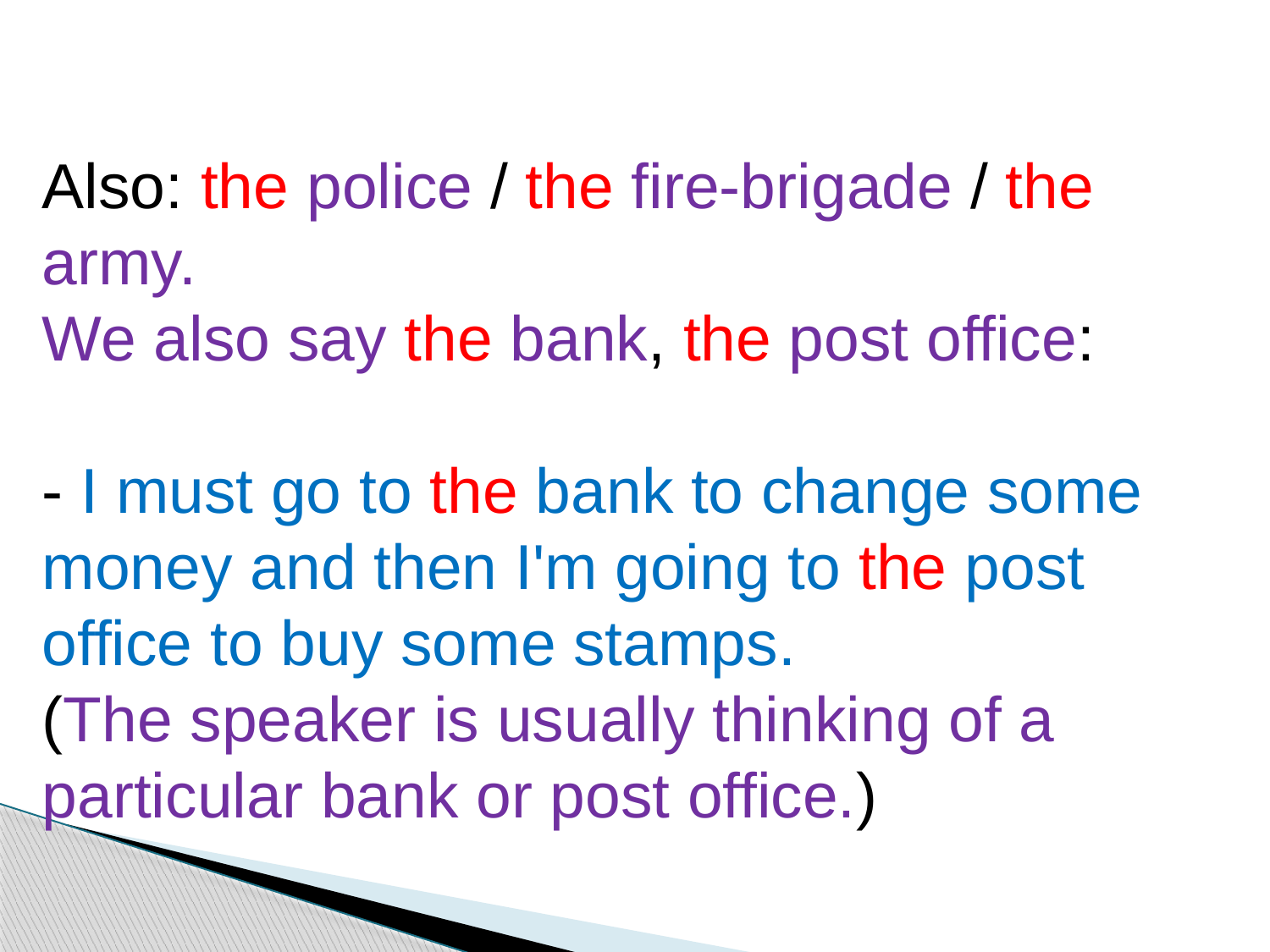

Also: the police / the fire-brigade / the army.
We also say the bank, the post office:

- I must go to the bank to change some money and then I'm going to the post office to buy some stamps.
(The speaker is usually thinking of a particular bank or post office.)